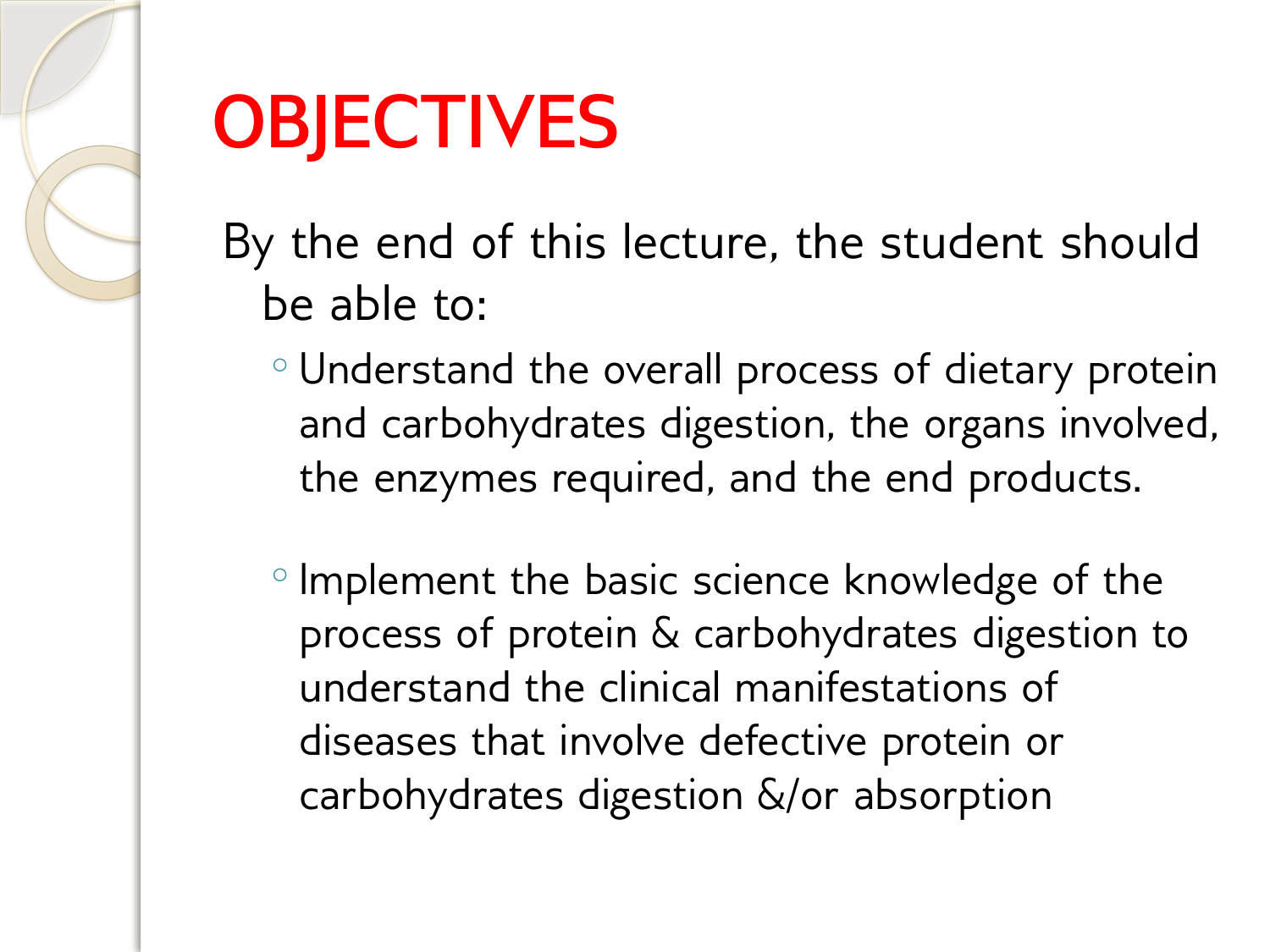

# OBJECTIVES
By the end of this lecture, the student should be able to:
Understand the overall process of dietary protein and carbohydrates digestion, the organs involved, the enzymes required, and the end products.

Implement the basic science knowledge of the process of protein & carbohydrates digestion to understand the clinical manifestations of  diseases that involve defective protein or carbohydrates digestion &/or absorption